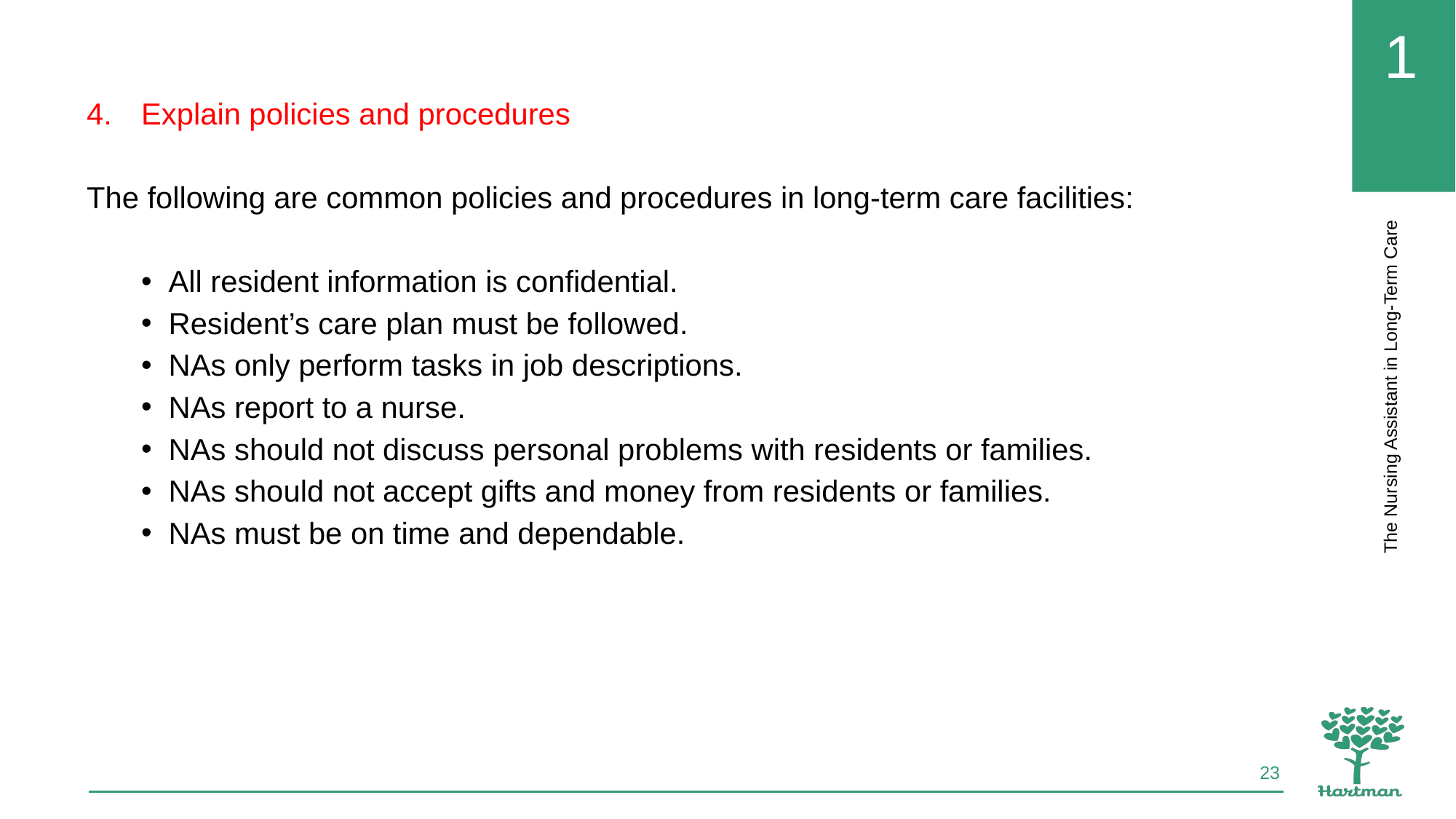

Explain policies and procedures

The following are common policies and procedures in long-term care facilities:

All resident information is confidential.
Resident’s care plan must be followed.
NAs only perform tasks in job descriptions.
NAs report to a nurse.
NAs should not discuss personal problems with residents or families.
NAs should not accept gifts and money from residents or families.
NAs must be on time and dependable.

23